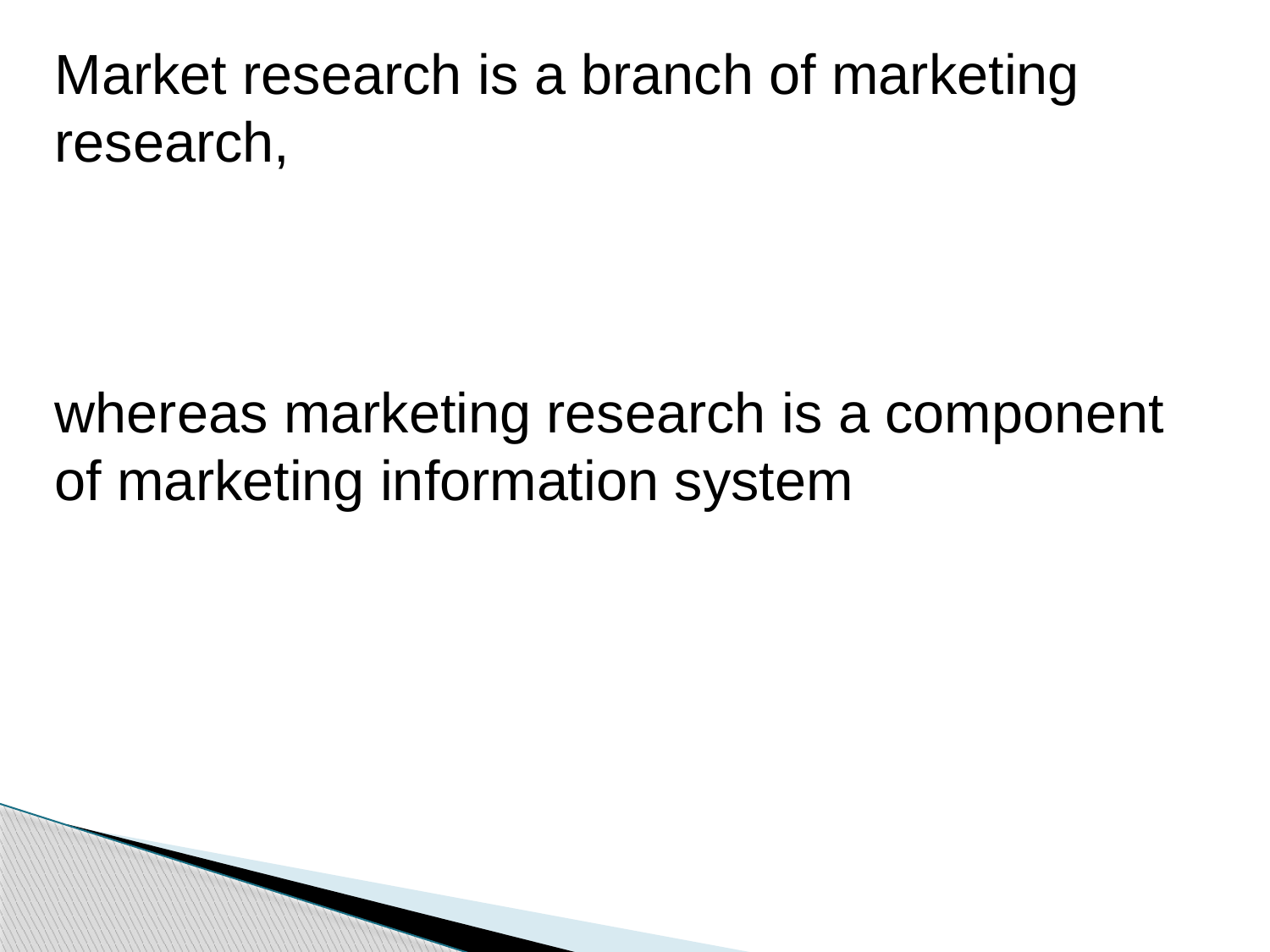

Market research is a branch of marketing research,

whereas marketing research is a component of marketing information system